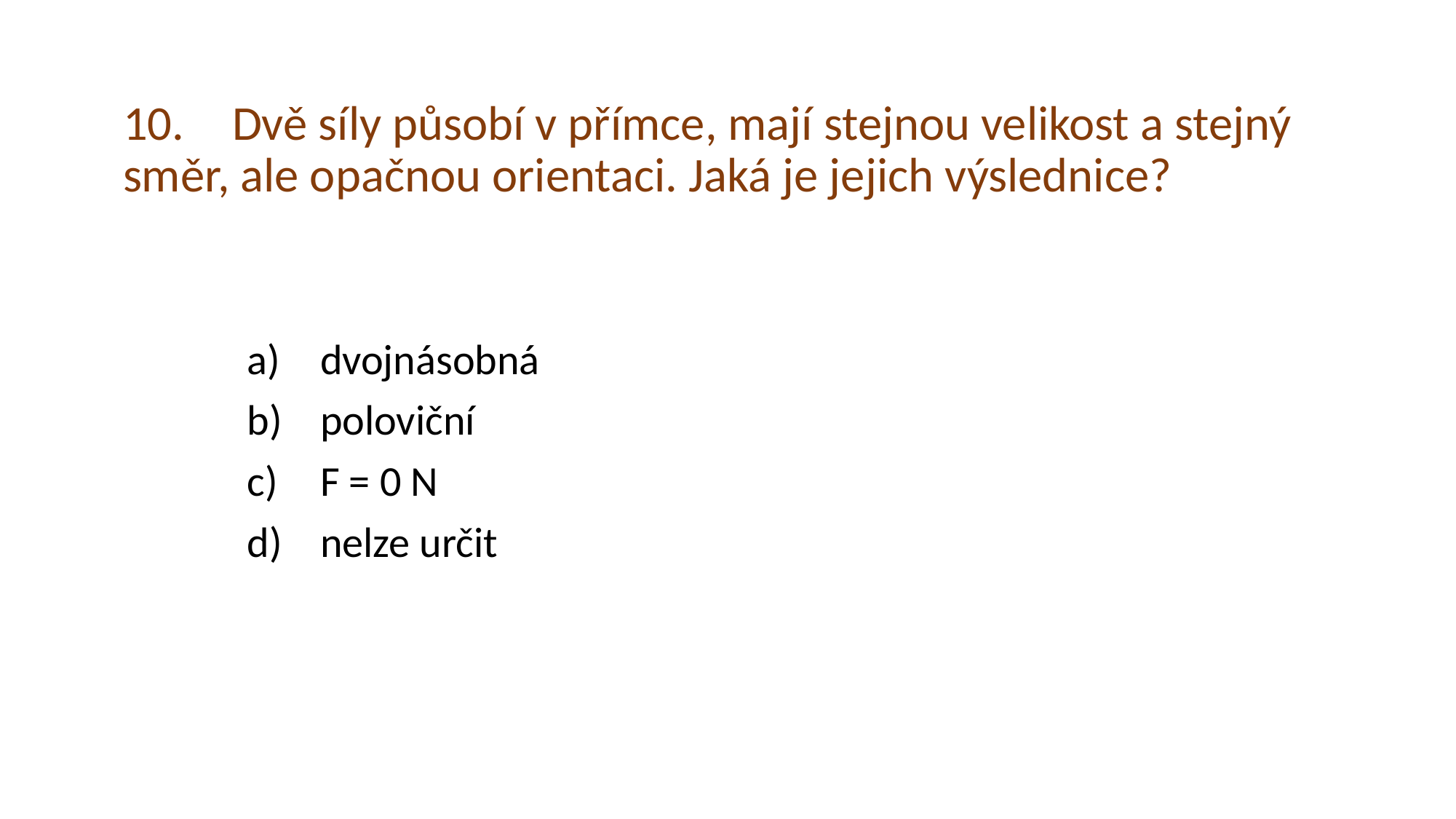

# 10.	Dvě síly působí v přímce, mají stejnou velikost a stejný 	směr, ale opačnou orientaci. Jaká je jejich výslednice?
dvojnásobná
poloviční
F = 0 N
nelze určit